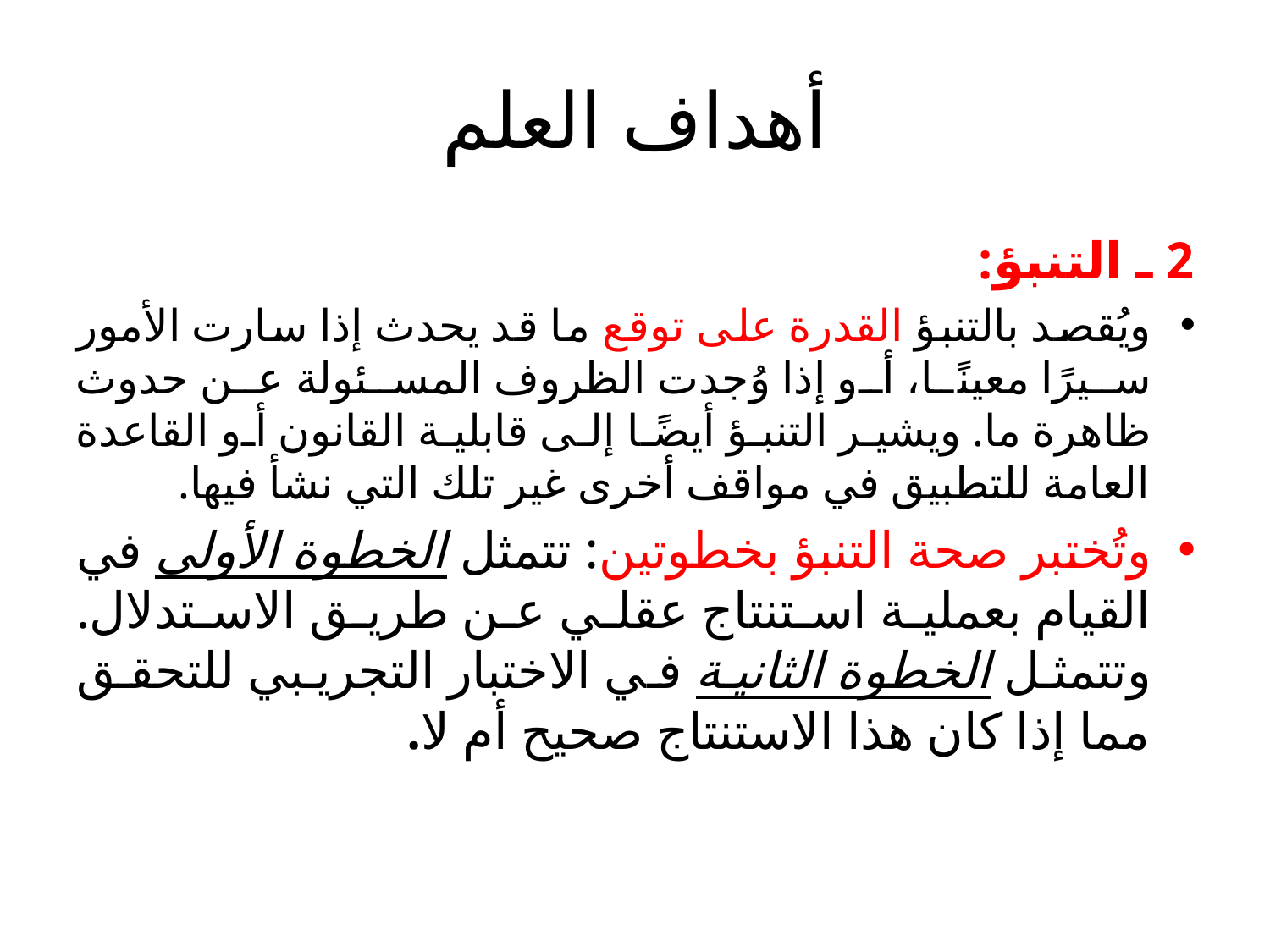

# أهداف العلم
2 ـ التنبؤ:
ويُقصد بالتنبؤ القدرة على توقع ما قد يحدث إذا سارت الأمور سيرًا معينًا، أو إذا وُجدت الظروف المسئولة عن حدوث ظاهرة ما. ويشير التنبؤ أيضًا إلى قابلية القانون أو القاعدة العامة للتطبيق في مواقف أخرى غير تلك التي نشأ فيها.
وتُختبر صحة التنبؤ بخطوتين: تتمثل الخطوة الأولى في القيام بعملية استنتاج عقلي عن طريق الاستدلال. وتتمثل الخطوة الثانية في الاختبار التجريبي للتحقق مما إذا كان هذا الاستنتاج صحيح أم لا.